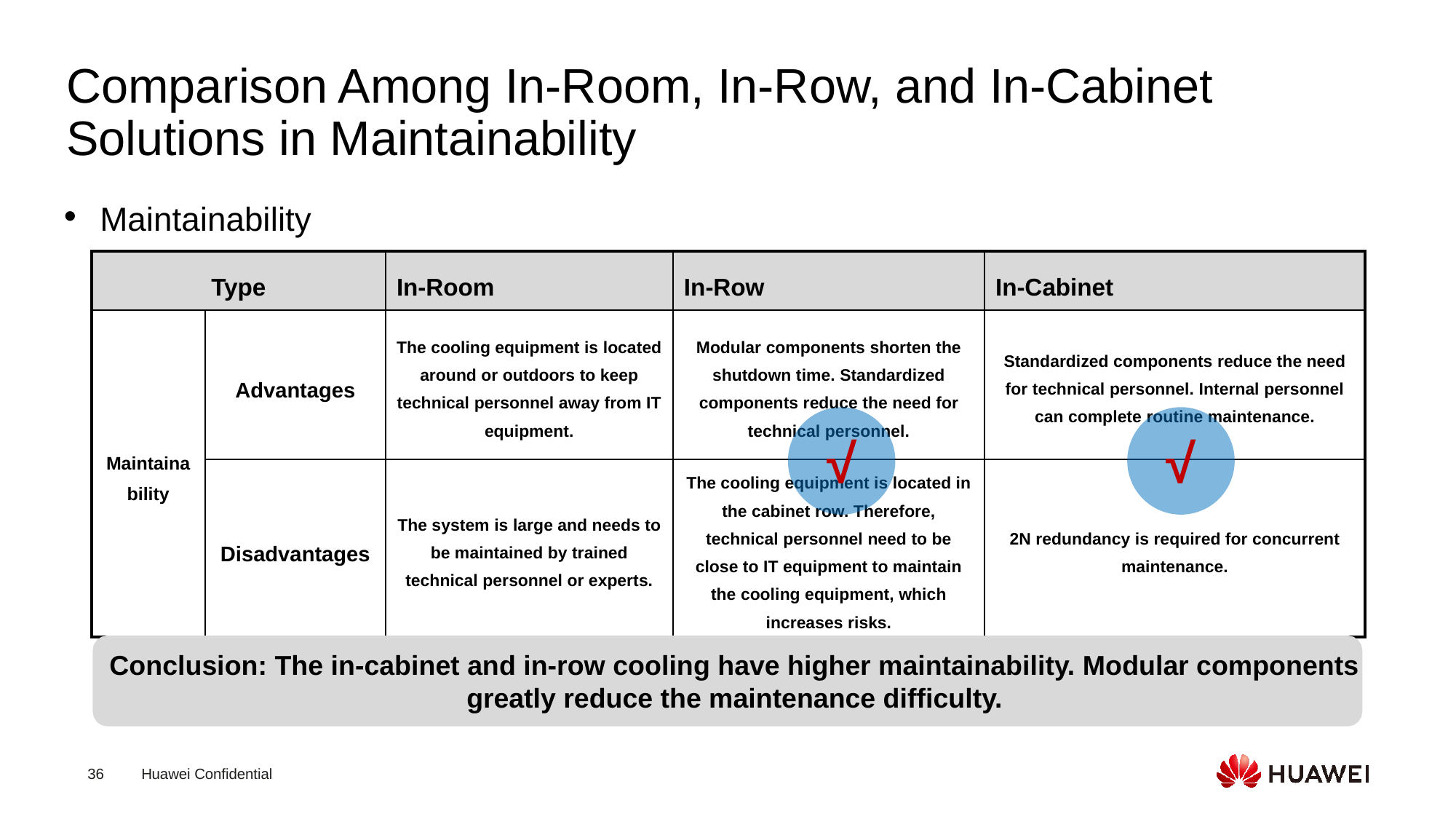

# Comparison Among In-Room, In-Row, and In-Cabinet Solutions in Maintainability
Maintainability

| Type |  | In-Room | In-Row | In-Cabinet |
| --- | --- | --- | --- | --- |
| Maintainability | Advantages | The cooling equipment is located around or outdoors to keep technical personnel away from IT equipment. | Modular components shorten the shutdown time. Standardized components reduce the need for technical personnel. | Standardized components reduce the need for technical personnel. Internal personnel can complete routine maintenance. |
|  | Disadvantages | The system is large and needs to be maintained by trained technical personnel or experts. | The cooling equipment is located in the cabinet row. Therefore, technical personnel need to be close to IT equipment to maintain the cooling equipment, which increases risks. | 2N redundancy is required for concurrent maintenance. |
√
√
Conclusion: The in-cabinet and in-row cooling have higher maintainability. Modular components greatly reduce the maintenance difficulty.